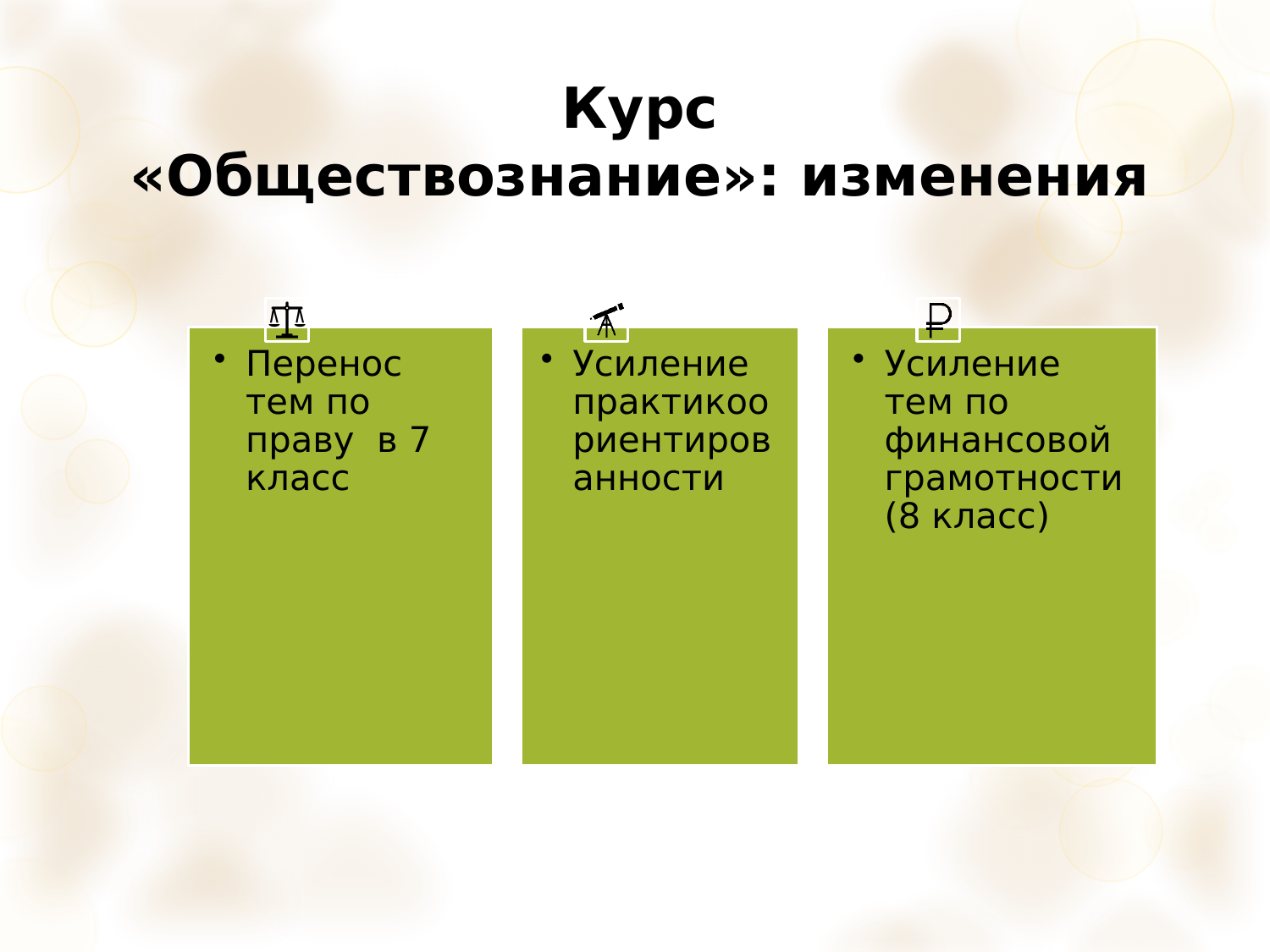

# Курс «Обществознание»: изменения

Перенос тем по праву  в 7 класс

Усиление практикоориентированности

Усиление тем по финансовой грамотности (8 класс)